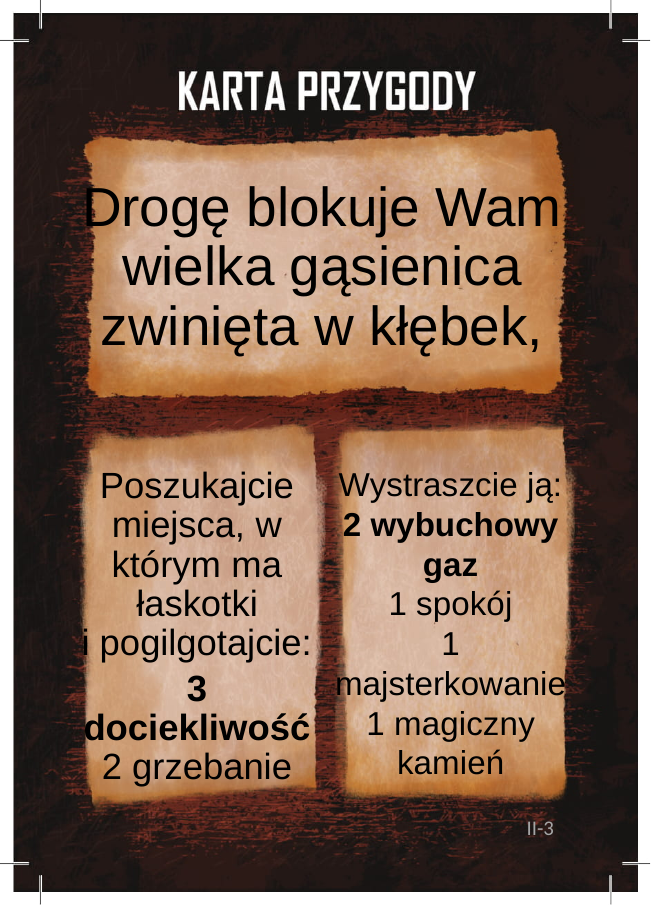

# Drogę blokuje Wam wielka gąsienica zwinięta w kłębek,
Wystraszcie ją:
2 wybuchowy gaz
1 spokój
1 majsterkowanie
1 magiczny kamień
Poszukajcie miejsca, w którym ma łaskotki
i pogilgotajcie:
3 dociekliwość
2 grzebanie
II-3